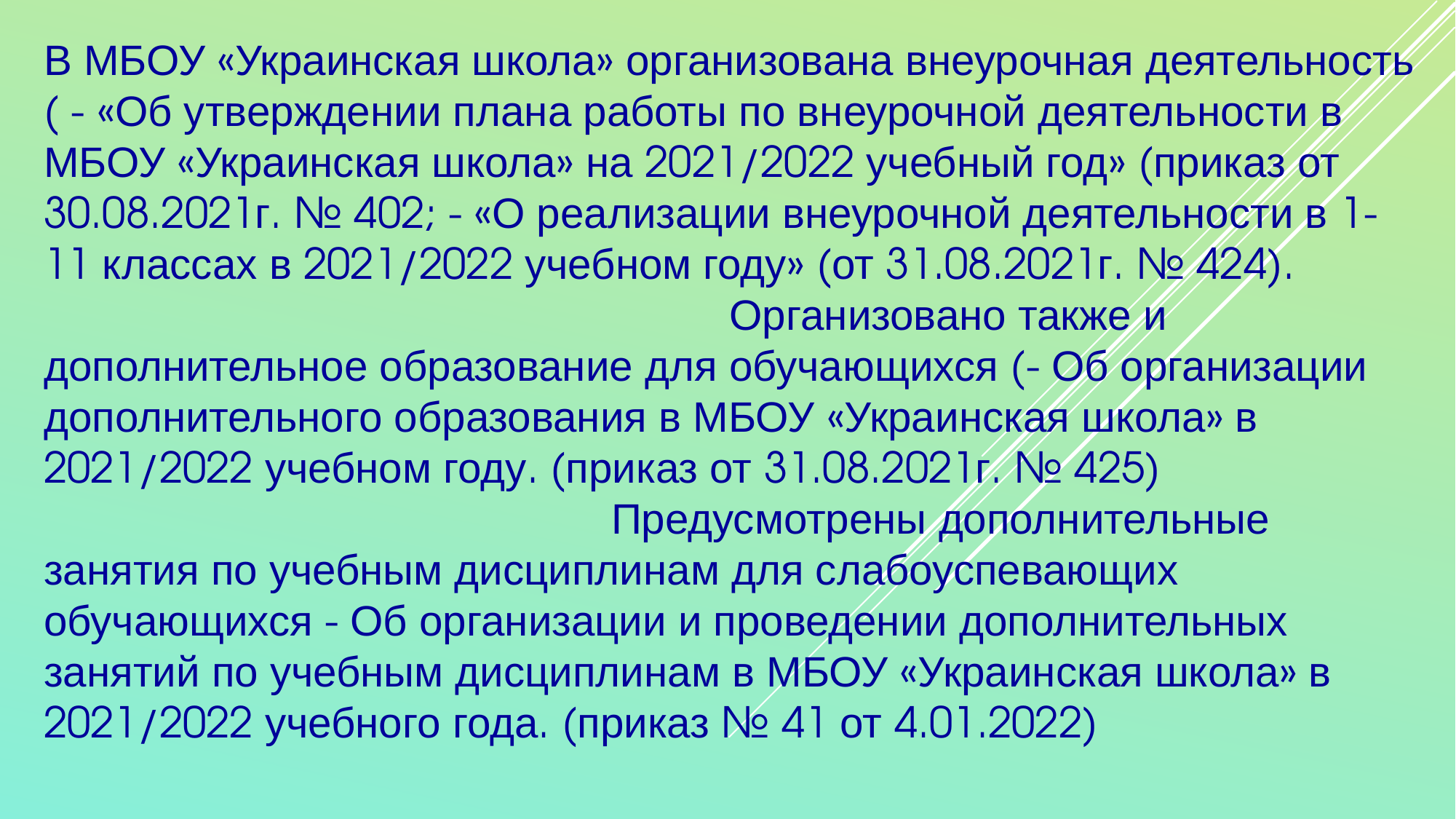

В МБОУ «Украинская школа» организована внеурочная деятельность ( - «Об утверждении плана работы по внеурочной деятельности в МБОУ «Украинская школа» на 2021/2022 учебный год» (приказ от 30.08.2021г. № 402; - «О реализации внеурочной деятельности в 1-11 классах в 2021/2022 учебном году» (от 31.08.2021г. № 424).                                                                     Организовано также и дополнительное образование для обучающихся (- Об организации дополнительного образования в МБОУ «Украинская школа» в 2021/2022 учебном году. (приказ от 31.08.2021г. № 425)                                                                       Предусмотрены дополнительные занятия по учебным дисциплинам для слабоуспевающих обучающихся - Об организации и проведении дополнительных занятий по учебным дисциплинам в МБОУ «Украинская школа» в 2021/2022 учебного года. (приказ № 41 от 4.01.2022)